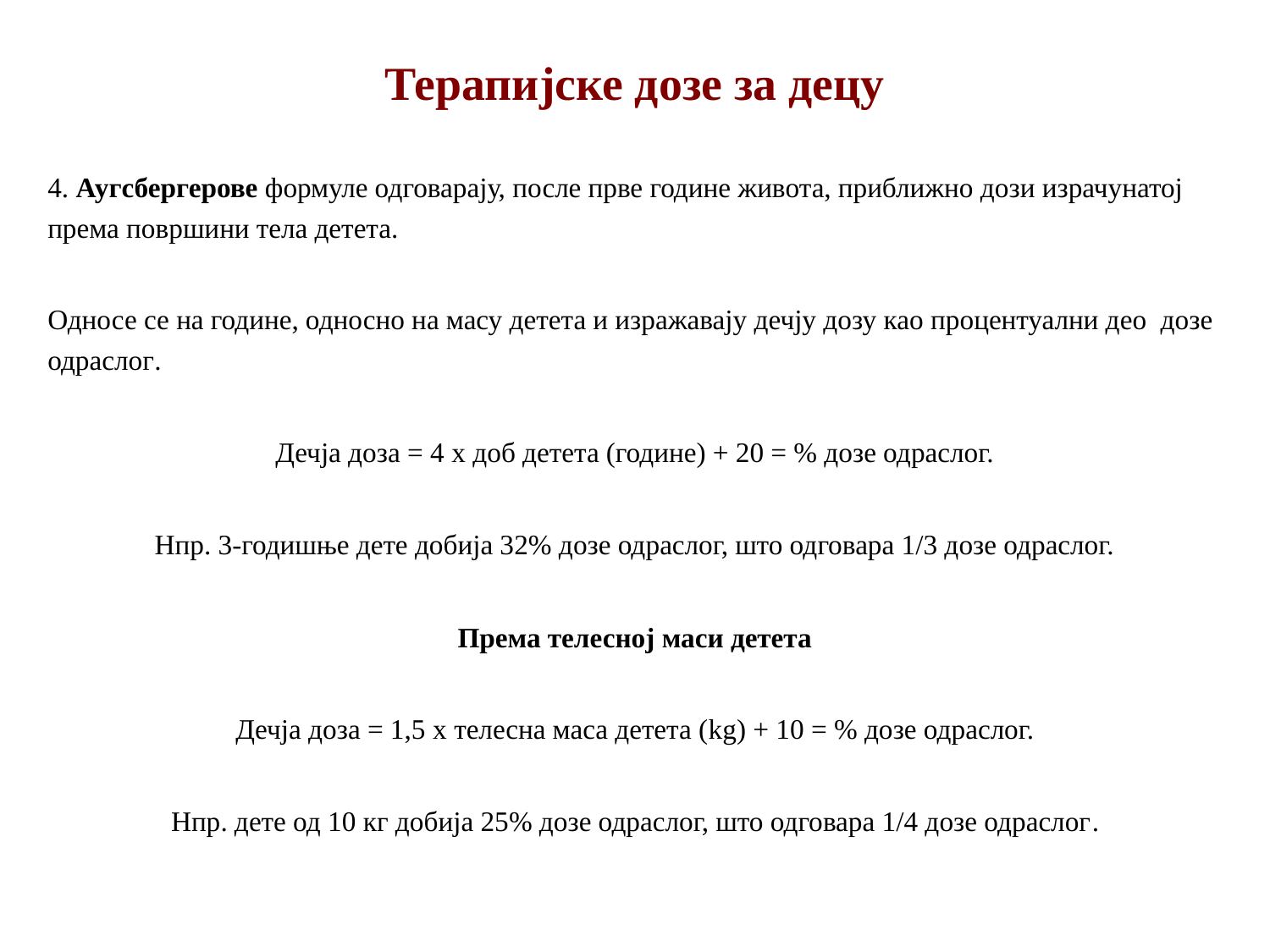

# Терапијске дозе за децу
4. Аугсбергерове формуле одговарају, после прве године живота, приближно дози израчунатој према површини тела детета.

Односе се на године, односно на масу детета и изражавају дечју дозу као процентуални део  дозе одраслог.

Дечја доза = 4 x доб детета (године) + 20 = % дозе одраслог.

Нпр. 3-годишње дете добија 32% дозе одраслог, што одговара 1/3 дозе одраслог.

Према телесној маси детета

Дечја доза = 1,5 x телесна маса детета (kg) + 10 = % дозе одраслог.

Нпр. дете од 10 кг добија 25% дозе одраслог, што одговара 1/4 дозе одраслог.